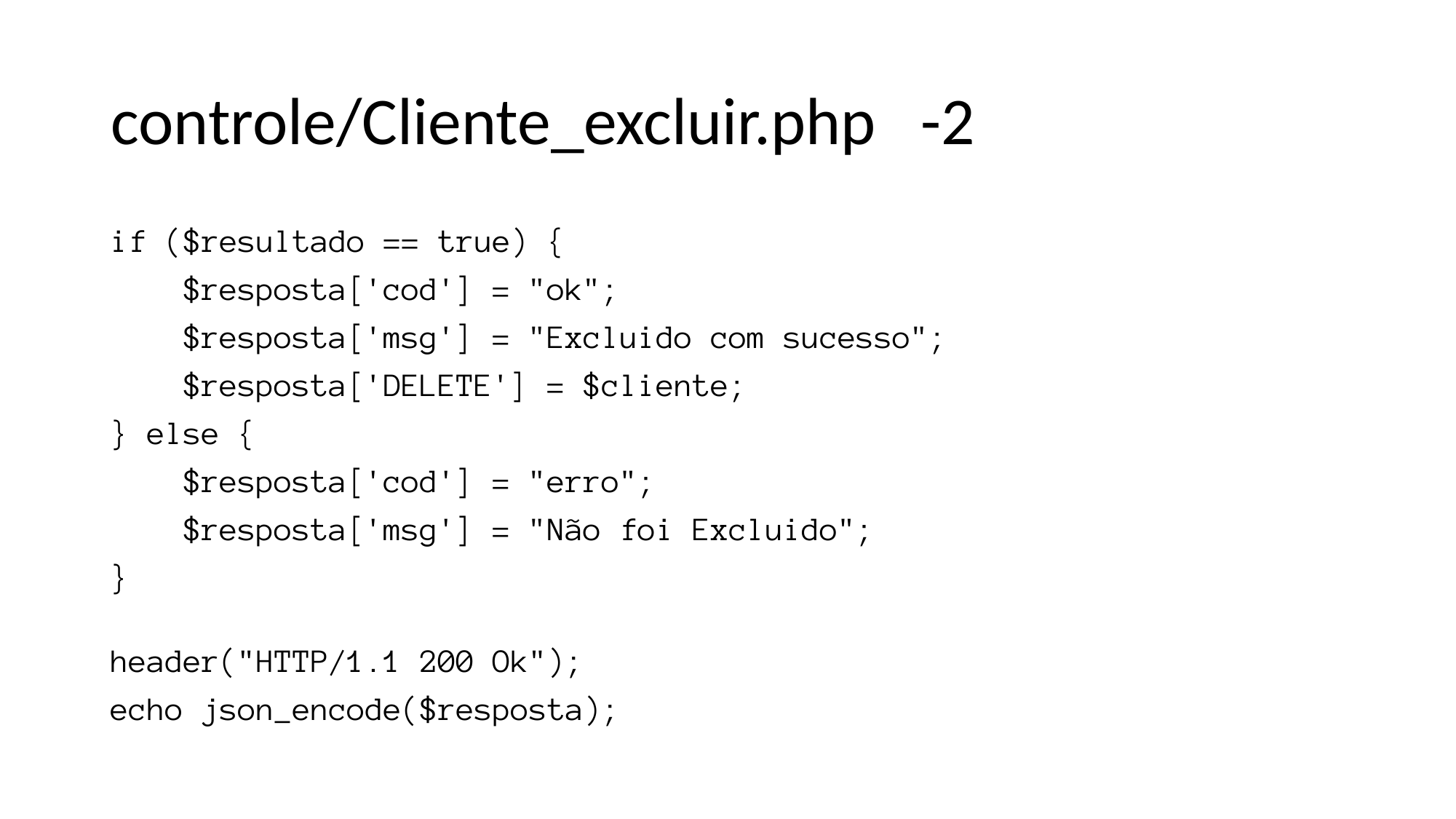

# controle/Cliente_excluir.php   -2
if ($resultado == true) {
    $resposta['cod'] = "ok";
    $resposta['msg'] = "Excluido com sucesso";
    $resposta['DELETE'] = $cliente;
} else {
    $resposta['cod'] = "erro";
    $resposta['msg'] = "Não foi Excluido";
}
header("HTTP/1.1 200 Ok");
echo json_encode($resposta);